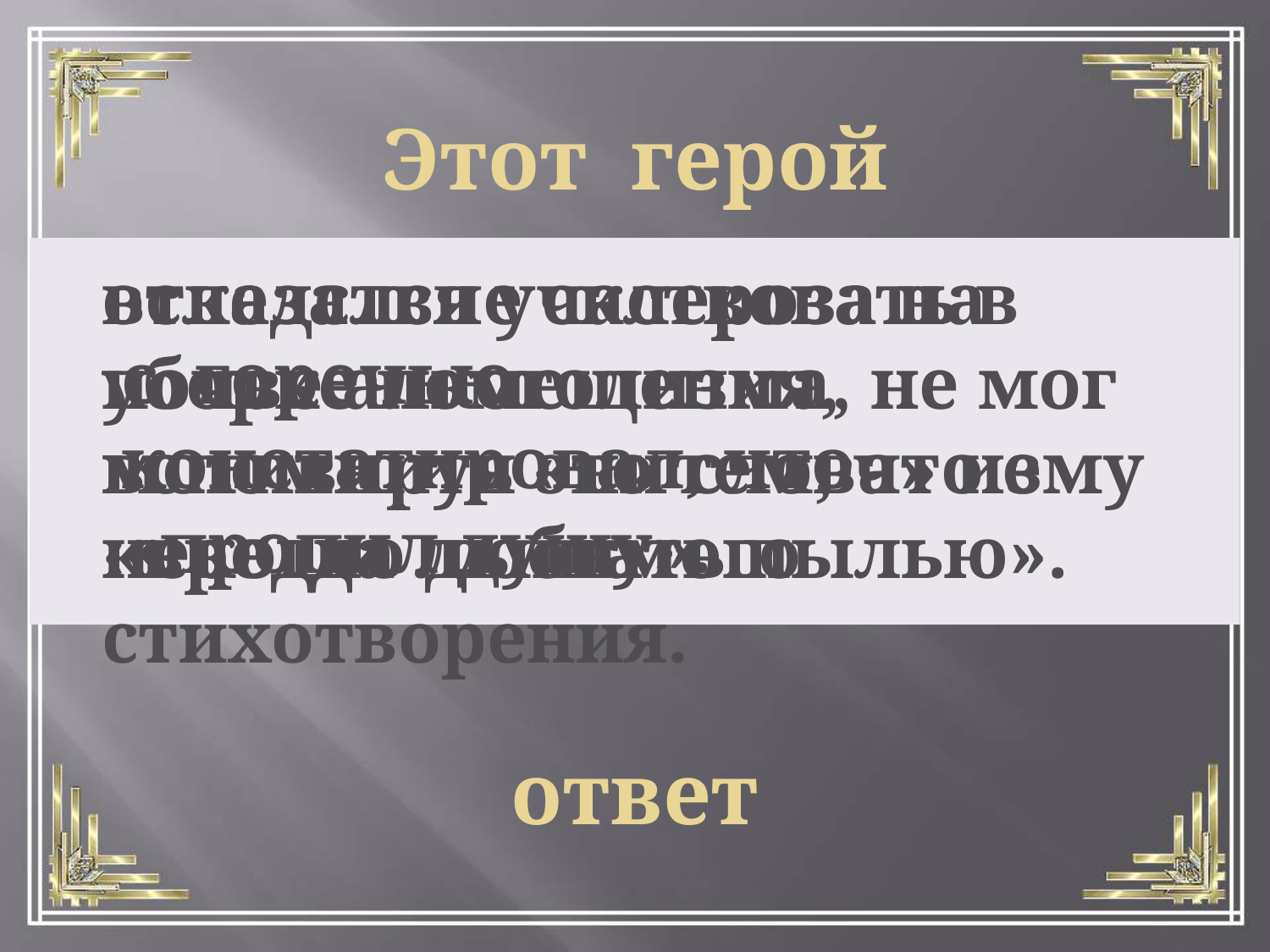

Этот  герой

отказался участвовать в уборке помещения, мотивируя это тем, что ему «вредно дышать пылью».
вследствие склероза на почве алкоголизма, не мог вспомнить «ни слова» из некогда любимого стихотворения.
с  горечью констатировал, что «пропил душу».
ответ